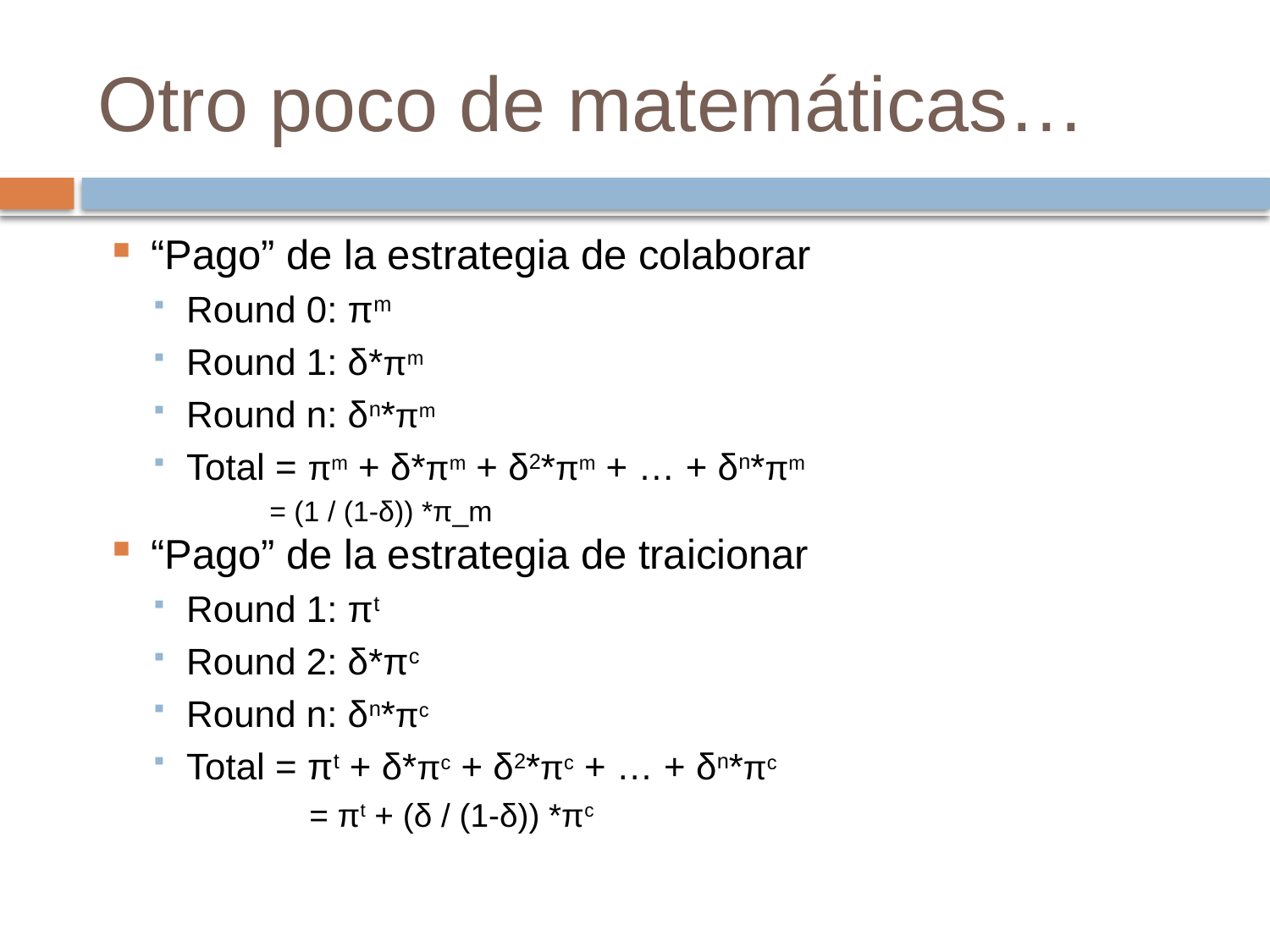

# Otro poco de matemáticas…
“Pago” de la estrategia de colaborar
Round 0: πm
Round 1: δ*πm
Round n: δn*πm
Total = πm + δ*πm + δ2*πm + … + δn*πm
		   = (1 / (1-δ)) *π_m
“Pago” de la estrategia de traicionar
Round 1: πt
Round 2: δ*πc
Round n: δn*πc
Total = πt + δ*πc + δ2*πc + … + δn*πc
             = πt + (δ / (1-δ)) *πc